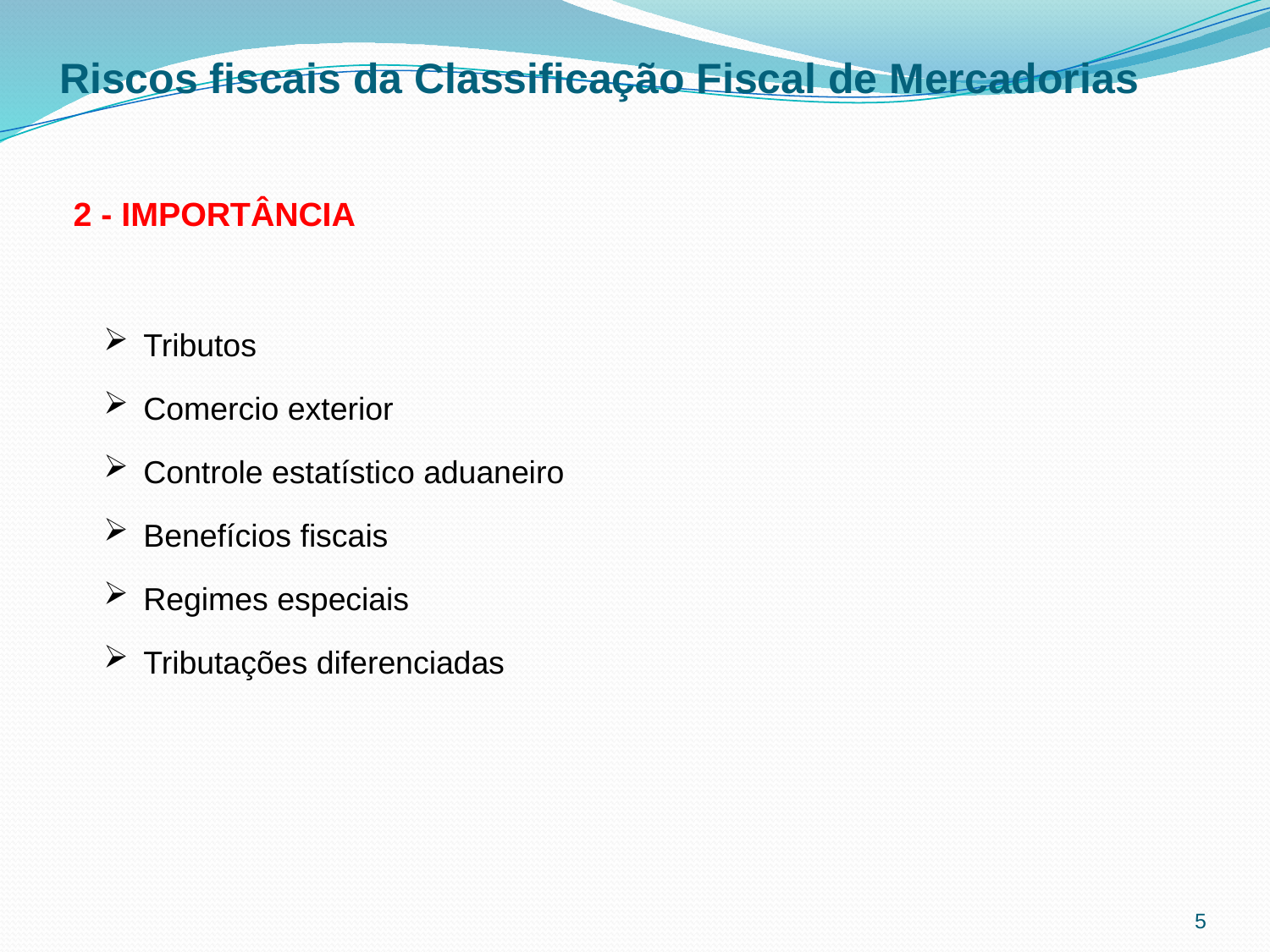

Riscos fiscais da Classificação Fiscal de Mercadorias

	2 - Importância

Tributos
Comercio exterior
Controle estatístico aduaneiro
Benefícios fiscais
Regimes especiais
Tributações diferenciadas

5